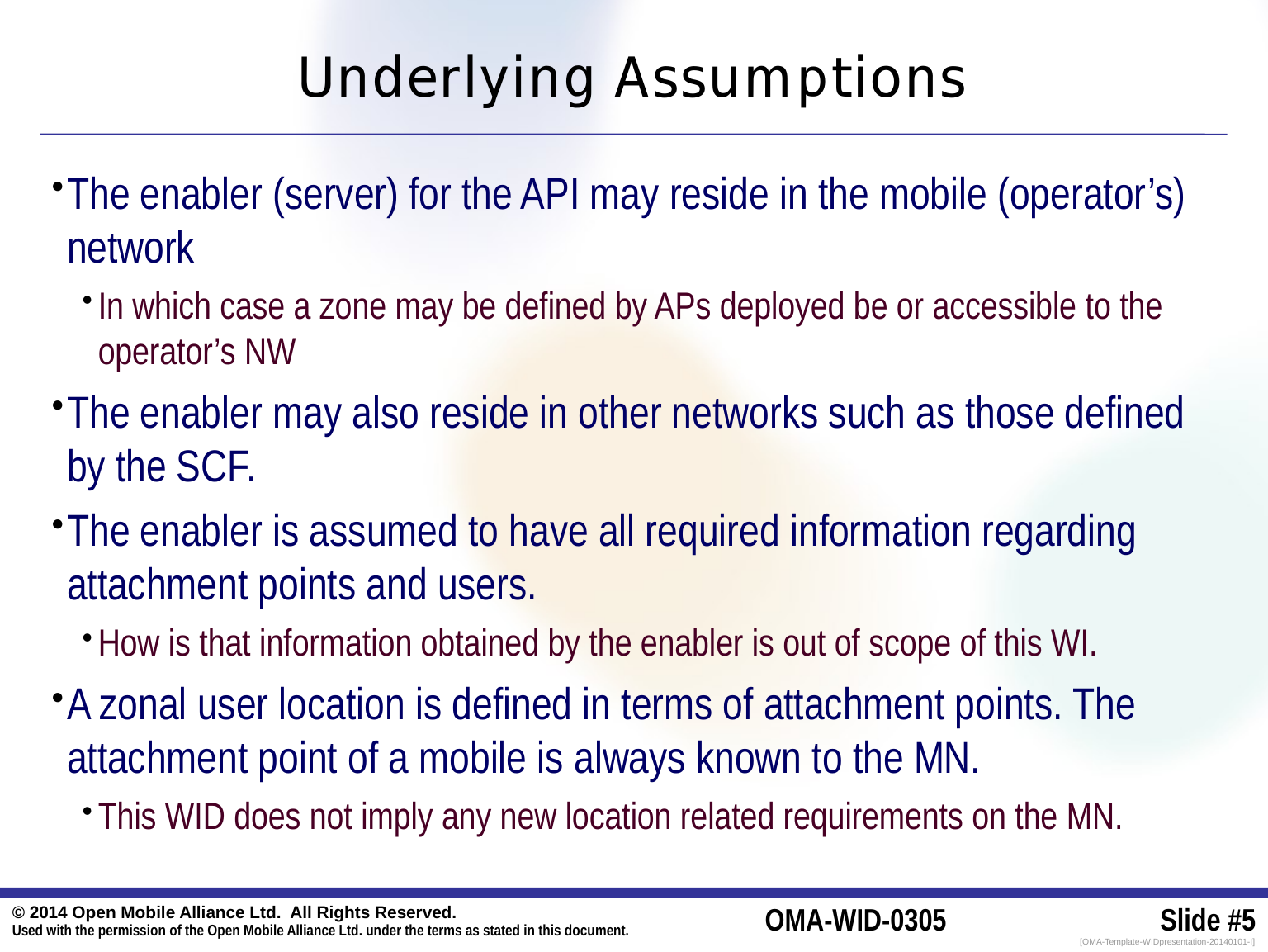

# Underlying Assumptions
The enabler (server) for the API may reside in the mobile (operator’s) network
In which case a zone may be defined by APs deployed be or accessible to the operator’s NW
The enabler may also reside in other networks such as those defined by the SCF.
The enabler is assumed to have all required information regarding attachment points and users.
How is that information obtained by the enabler is out of scope of this WI.
A zonal user location is defined in terms of attachment points. The attachment point of a mobile is always known to the MN.
This WID does not imply any new location related requirements on the MN.